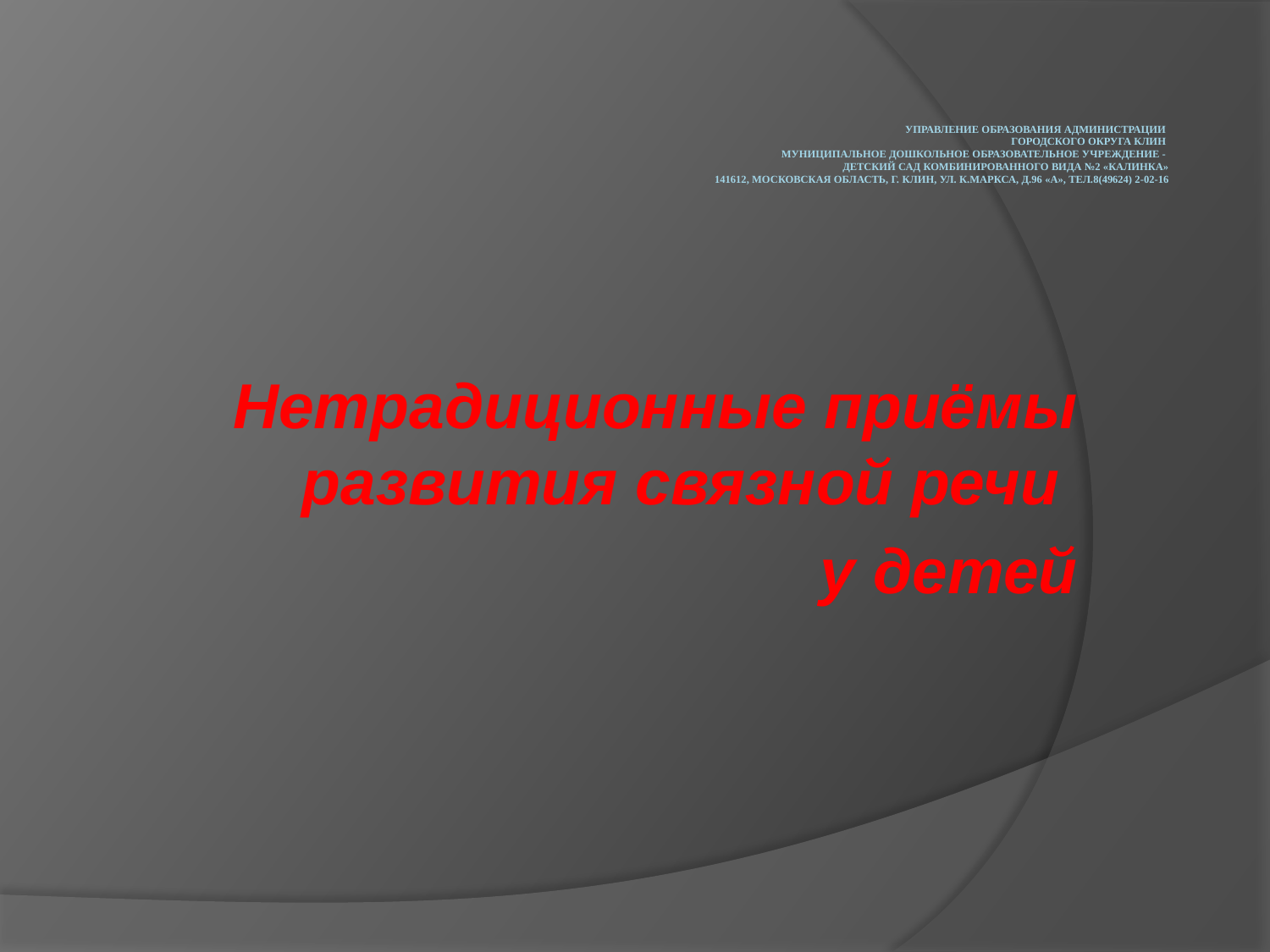

# УПРАВЛЕНИЕ ОБРАЗОВАНИЯ АДМИНИСТРАЦИИ ГОРОДСКОГО ОКРУГА КЛИН  МУНИЦИПАЛЬНОЕ ДОШКОЛЬНОЕ ОБРАЗОВАТЕЛЬНОЕ УЧРЕЖДЕНИЕ - ДЕТСКИЙ САД КОМБИНИРОВАННОГО ВИДА №2 «КАЛИНКА» 141612, Московская область, г. Клин, ул. К.Маркса, д.96 «А», тел.8(49624) 2-02-16
Нетрадиционные приёмы
развития связной речи
у детей